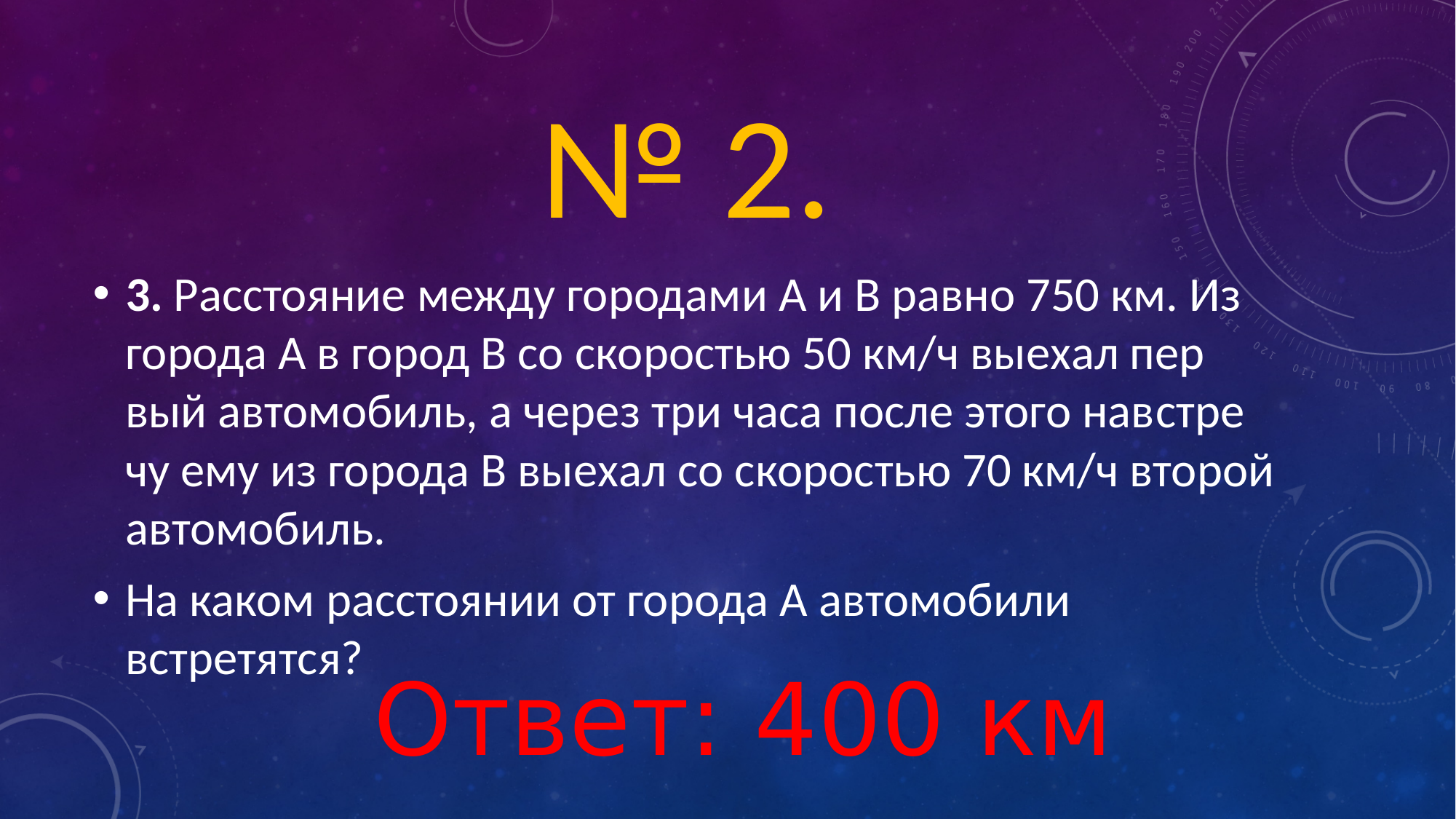

# № 2.
3. Расстояние между го­ро­да­ми А и В равно 750 км. Из го­ро­да А в город В со ско­ро­стью 50 км/ч вы­ехал пер­вый автомобиль, а через три часа после этого нав­стре­чу ему из го­ро­да В вы­ехал со ско­ро­стью 70 км/ч вто­рой автомобиль.
На каком рас­сто­я­нии от го­ро­да А ав­то­мо­би­ли встретятся?
Ответ: 400 км